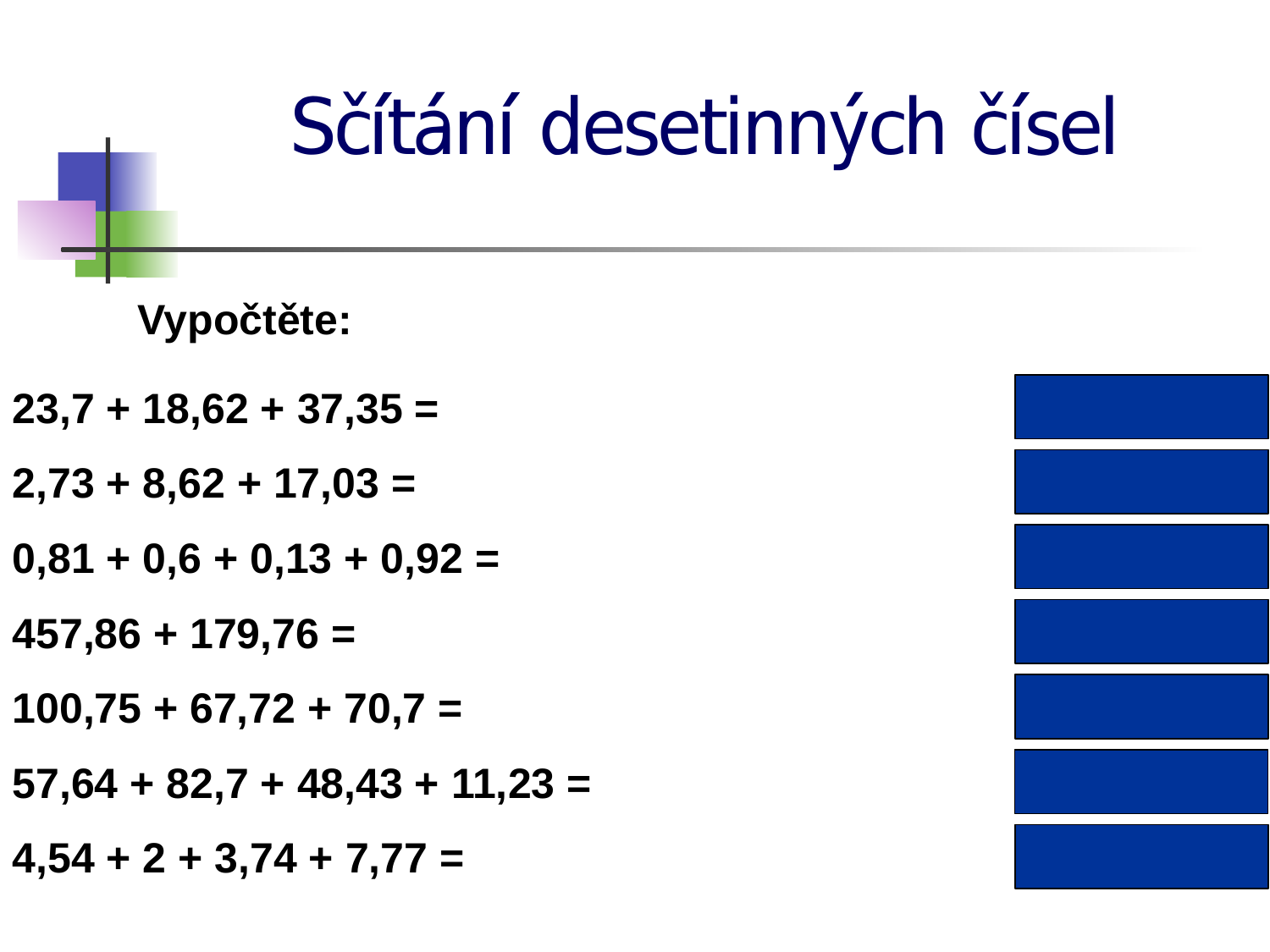

# Sčítání desetinných čísel
Vypočtěte:

23,7 + 18,62 + 37,35 =
79,67
2,73 + 8,62 + 17,03 =

28,38

0,81 + 0,6 + 0,13 + 0,92 =
2,46
457,86 + 179,76 =

637,62
100,75 + 67,72 + 70,7 =

239,17
57,64 + 82,7 + 48,43 + 11,23 =

200
4,54 + 2 + 3,74 + 7,77 =

18,05